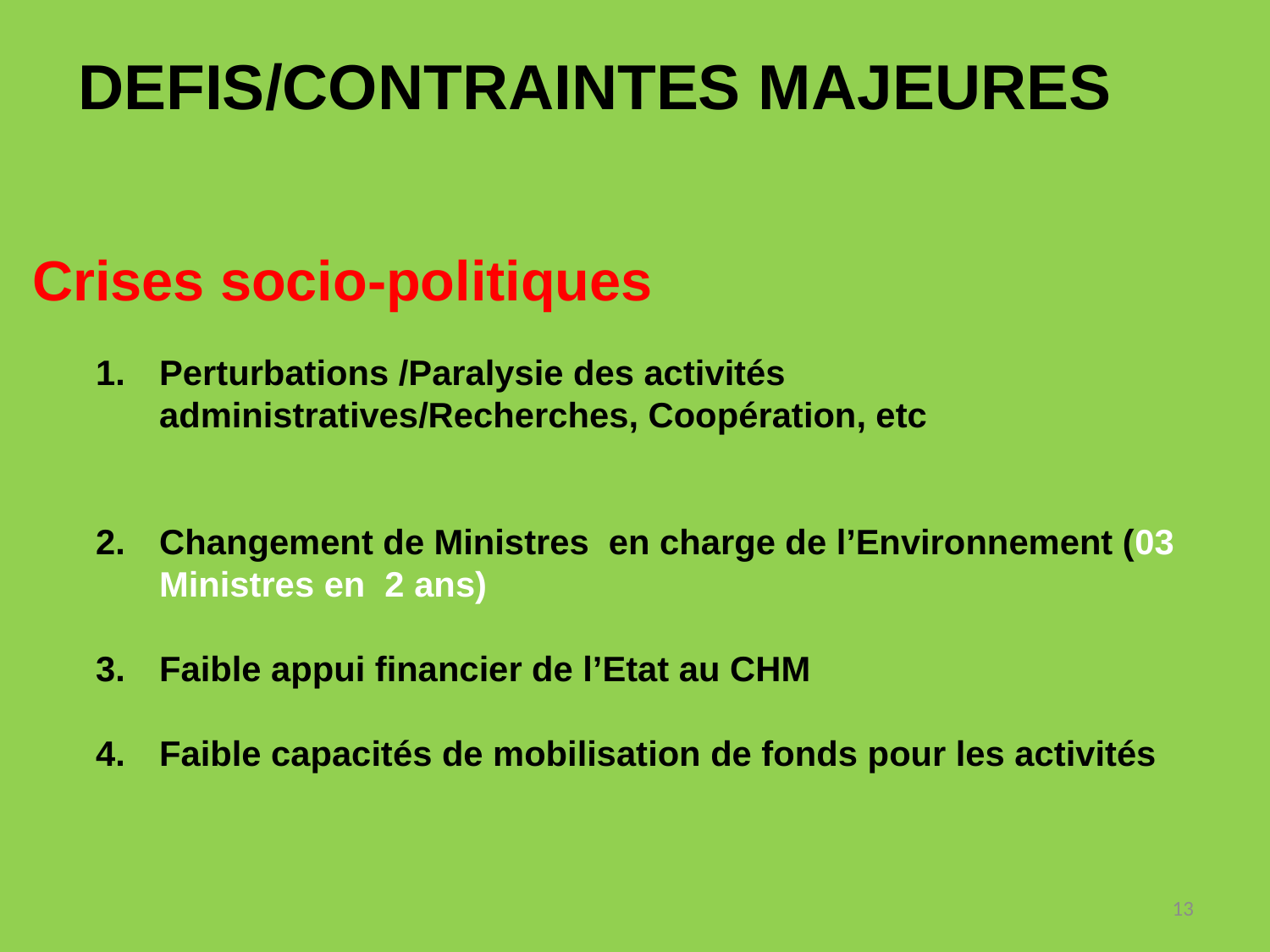

DEFIS/CONTRAINTES MAJEURES
Crises socio-politiques

Perturbations /Paralysie des activités administratives/Recherches, Coopération, etc

Changement de Ministres  en charge de l’Environnement (03 Ministres en  2 ans)

Faible appui financier de l’Etat au CHM

Faible capacités de mobilisation de fonds pour les activités
13